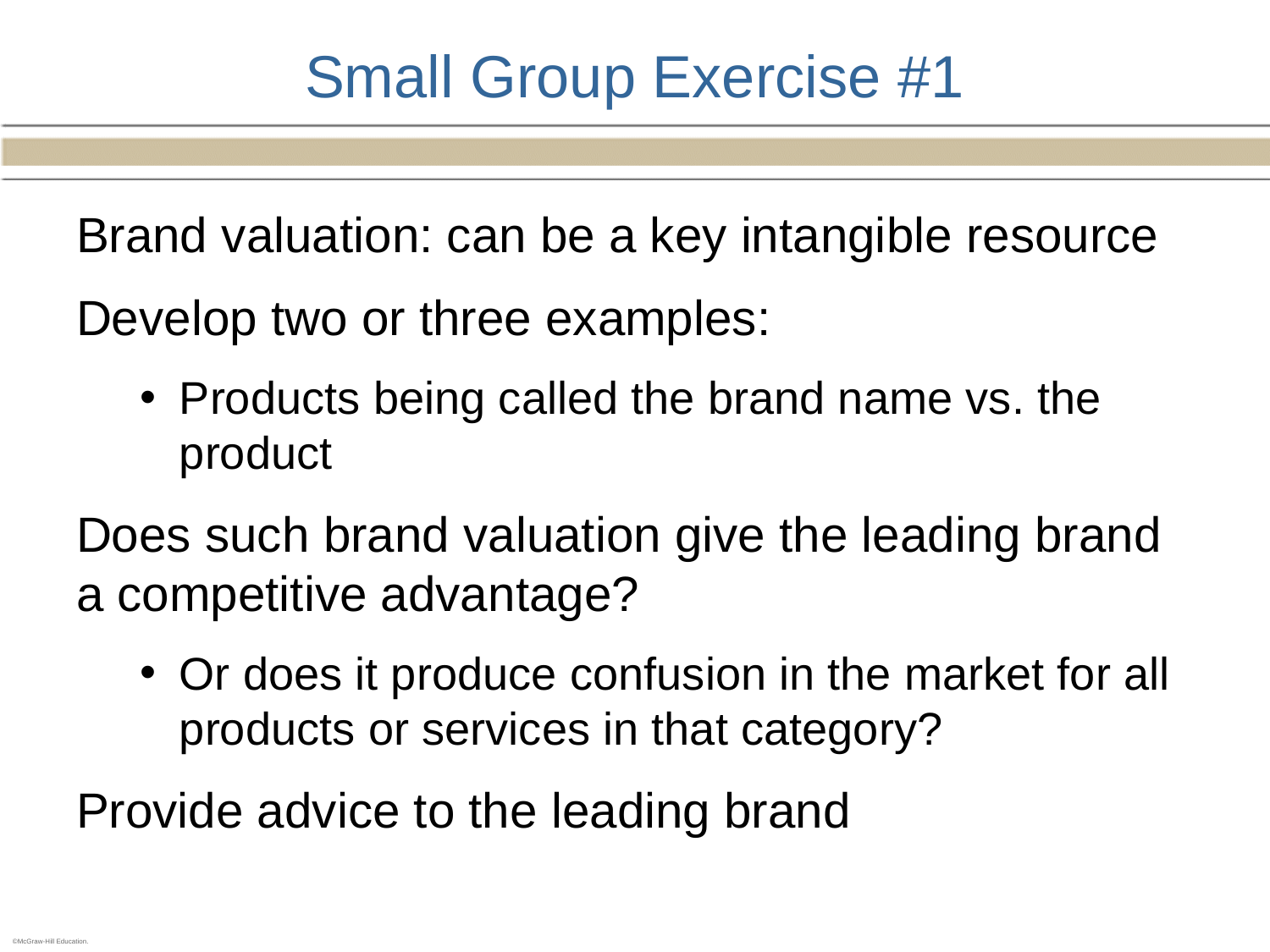

# Small Group Exercise #1
Brand valuation: can be a key intangible resource
Develop two or three examples:
Products being called the brand name vs. the product
Does such brand valuation give the leading brand a competitive advantage?
Or does it produce confusion in the market for all products or services in that category?
Provide advice to the leading brand